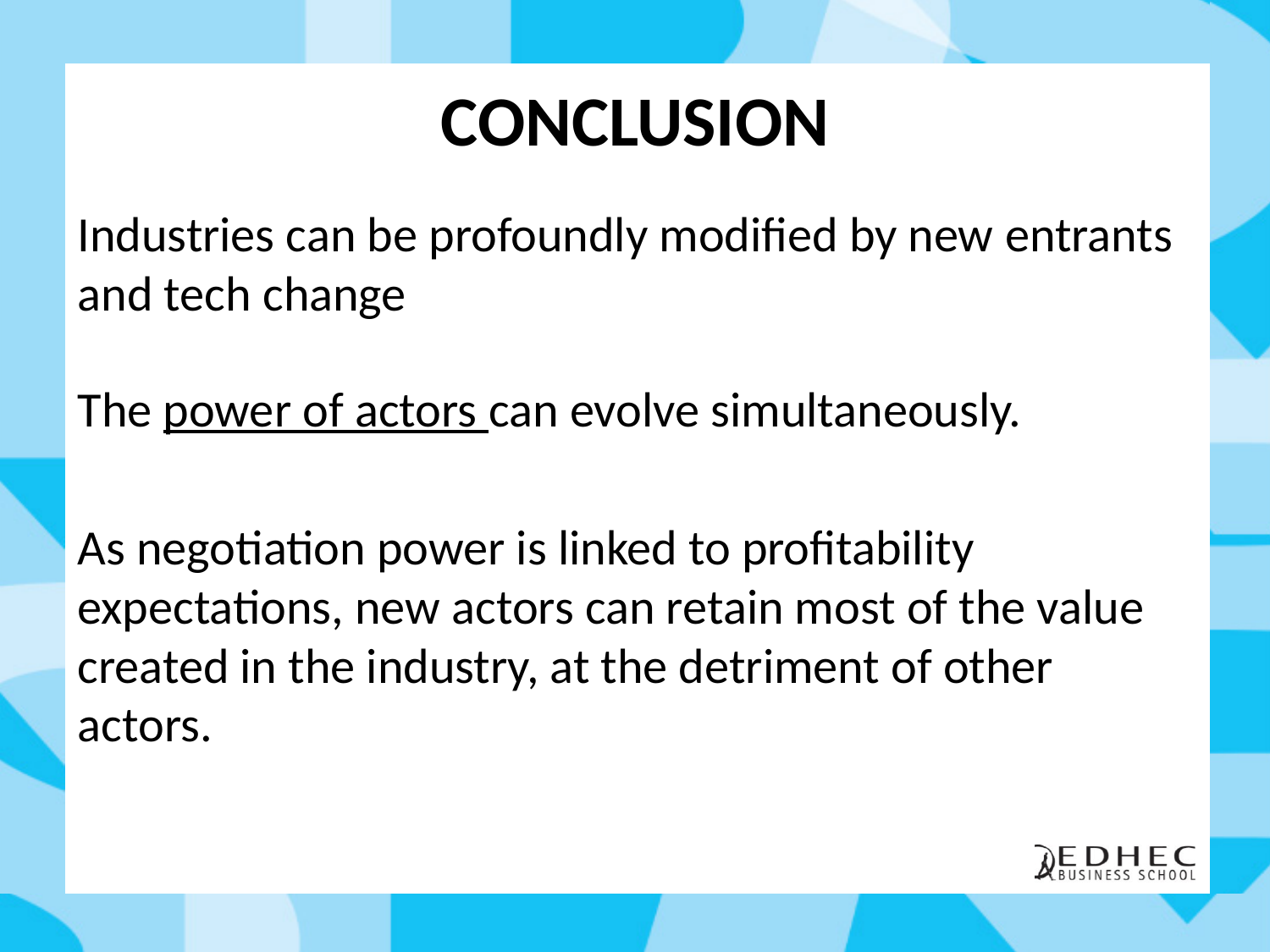

# CONCLUSION
Industries can be profoundly modified by new entrants and tech change

The power of actors can evolve simultaneously.

As negotiation power is linked to profitability expectations, new actors can retain most of the value created in the industry, at the detriment of other actors.